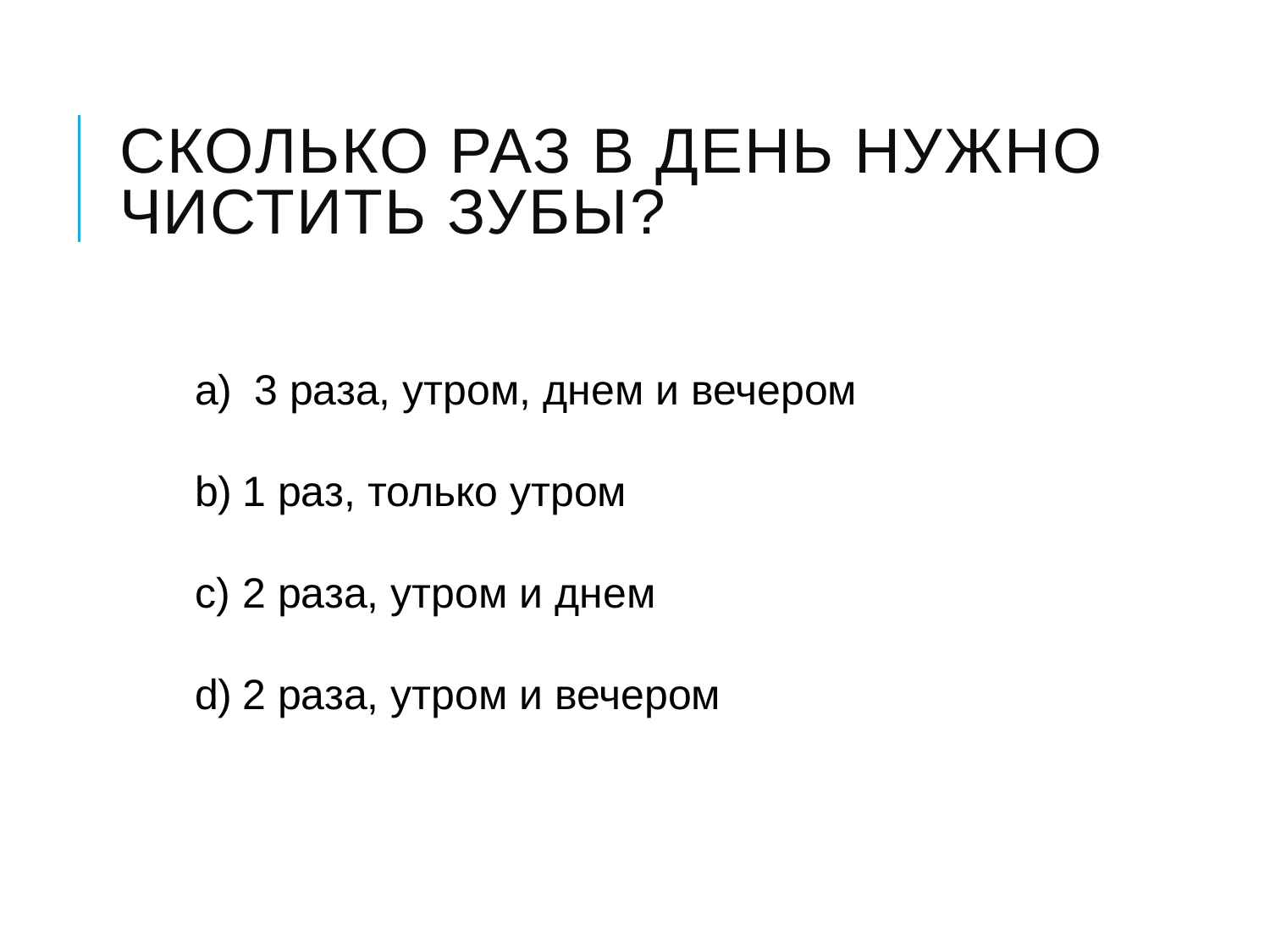

# Сколько раз в день нужно чистить зубы?
 3 раза, утром, днем и вечером

1 раз, только утром

2 раза, утром и днем

2 раза, утром и вечером